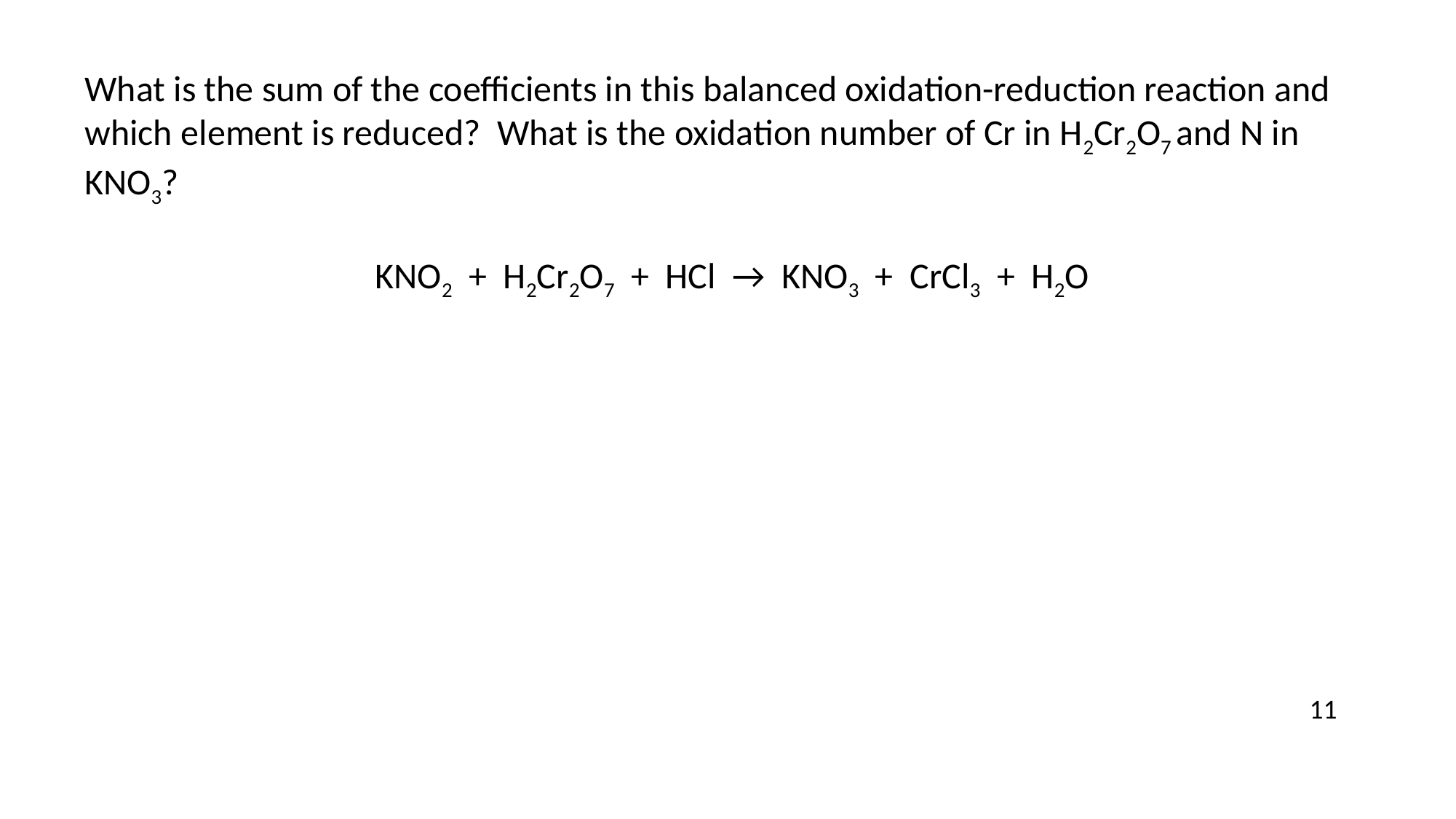

What is the sum of the coefficients in this balanced oxidation-reduction reaction and  which element is reduced?  What is the oxidation number of Cr in H2Cr2O7 and N in KNO3?

KNO2  +  H2Cr2O7  +  HCl  →  KNO3  +  CrCl3  +  H2O
11